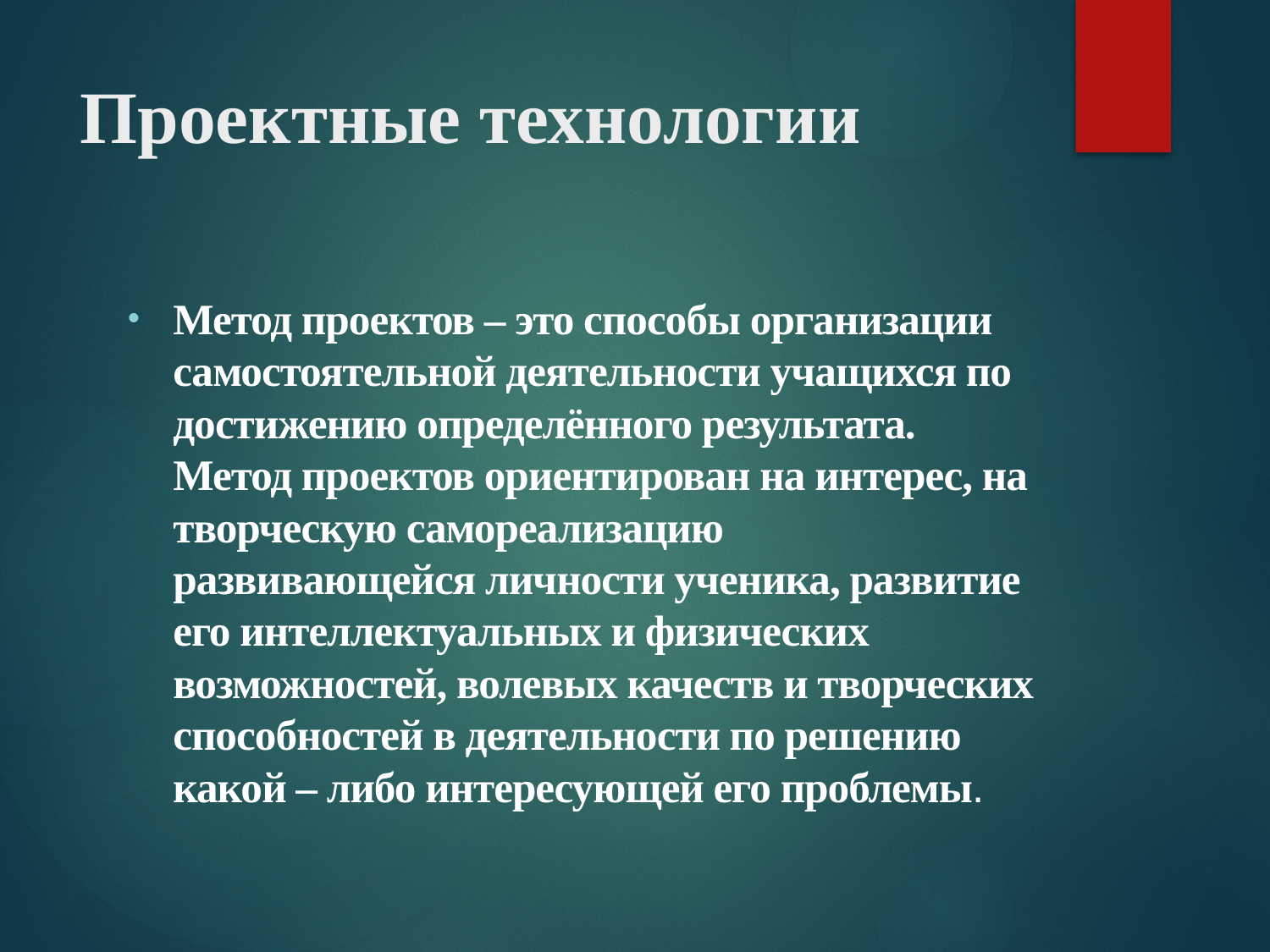

# Проектные технологии
Метод проектов – это способы организации самостоятельной деятельности учащихся по достижению определённого результата. Метод проектов ориентирован на интерес, на творческую самореализацию развивающейся личности ученика, развитие его интеллектуальных и физических возможностей, волевых качеств и творческих способностей в деятельности по решению какой – либо интересующей его проблемы.